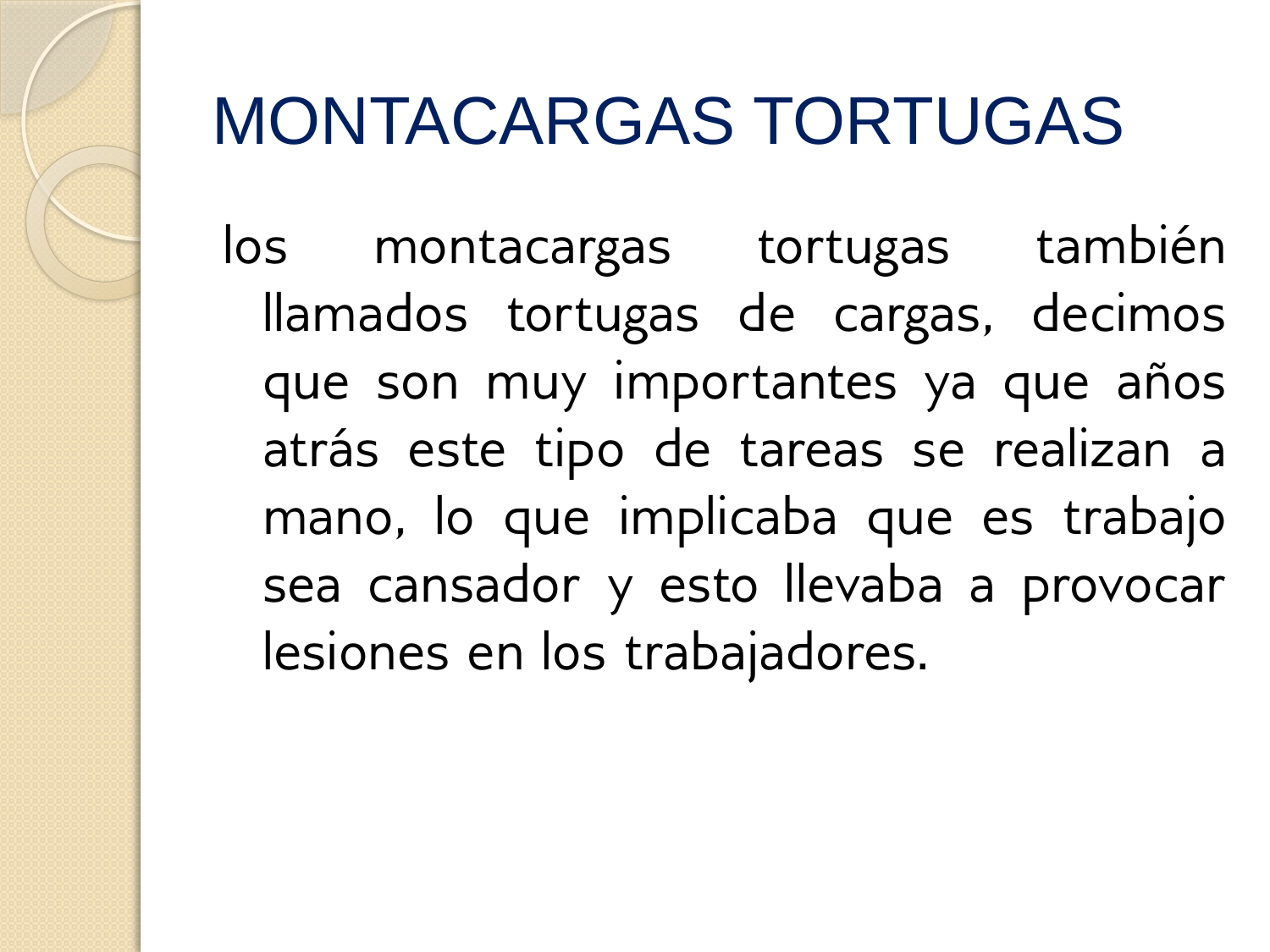

# MONTACARGAS TORTUGAS
los montacargas tortugas también llamados tortugas de cargas, decimos que son muy importantes ya que años atrás este tipo de tareas se realizan a mano, lo que implicaba que es trabajo sea cansador y esto llevaba a provocar lesiones en los trabajadores.